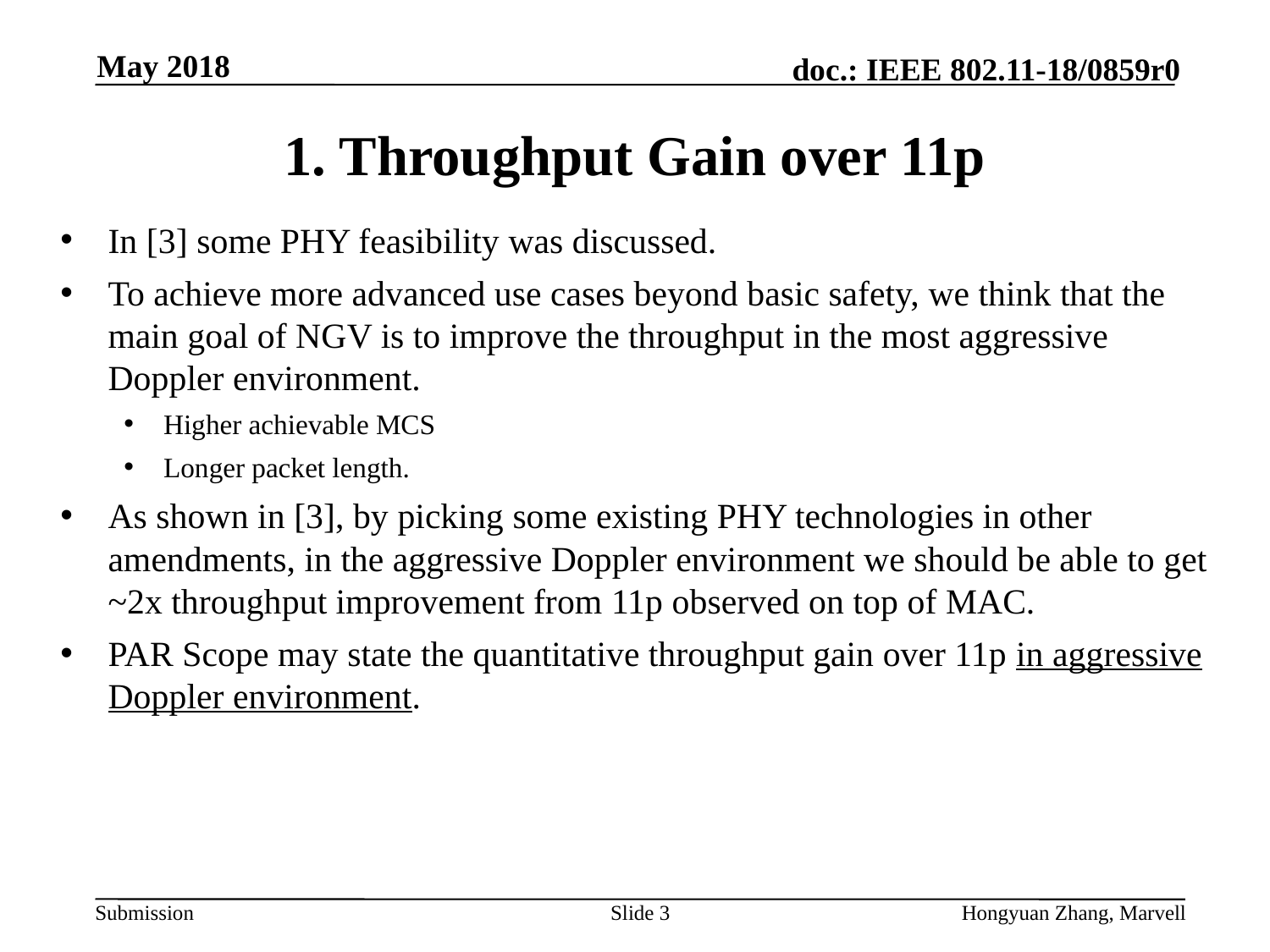

May 2018
# 1. Throughput Gain over 11p
In [3] some PHY feasibility was discussed.
To achieve more advanced use cases beyond basic safety, we think that the main goal of NGV is to improve the throughput in the most aggressive Doppler environment.
Higher achievable MCS
Longer packet length.
As shown in [3], by picking some existing PHY technologies in other amendments, in the aggressive Doppler environment we should be able to get ~2x throughput improvement from 11p observed on top of MAC.
PAR Scope may state the quantitative throughput gain over 11p in aggressive Doppler environment.
Slide 3
Hongyuan Zhang, Marvell